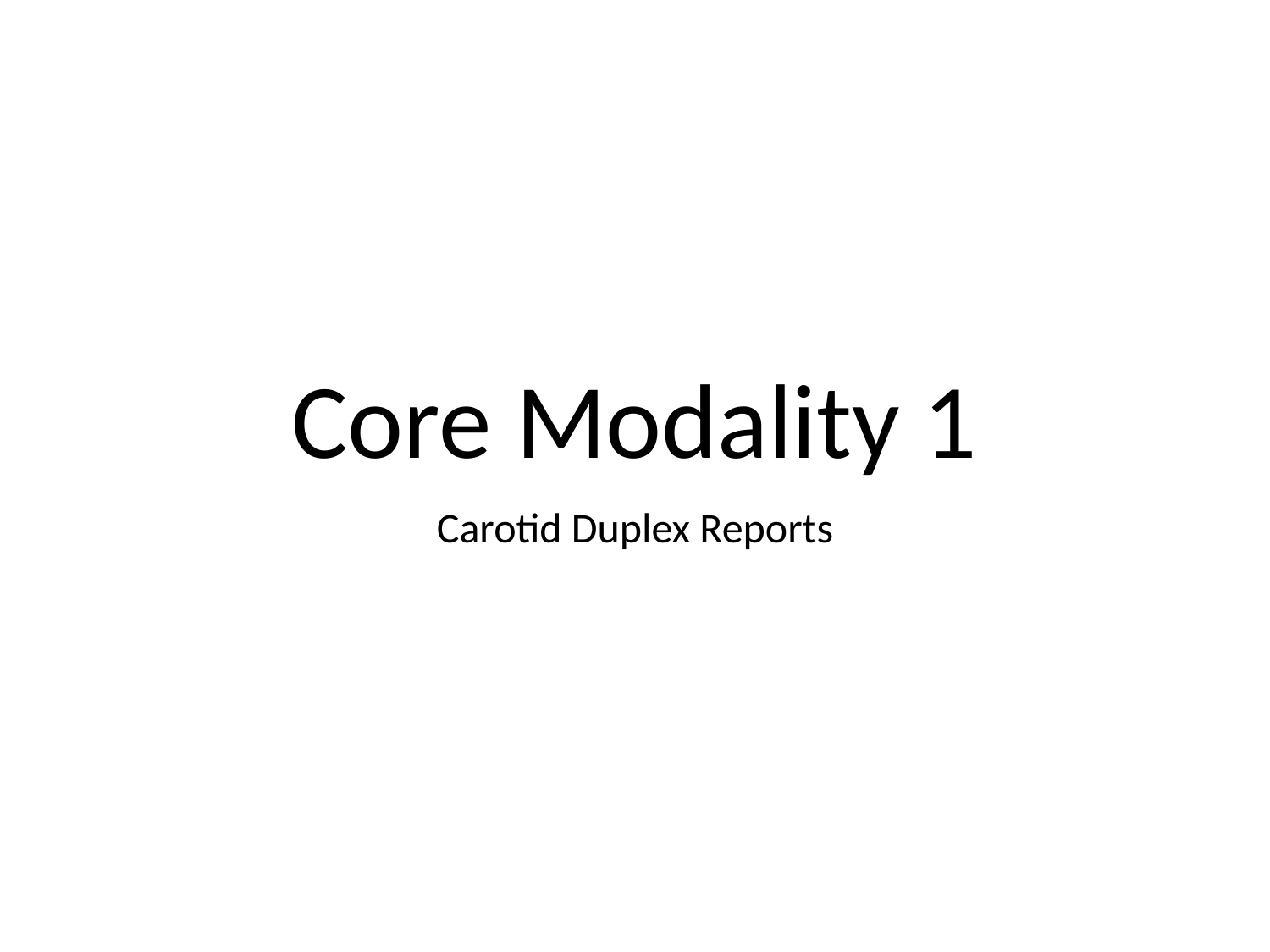

# Core Modality 1
Carotid Duplex Reports